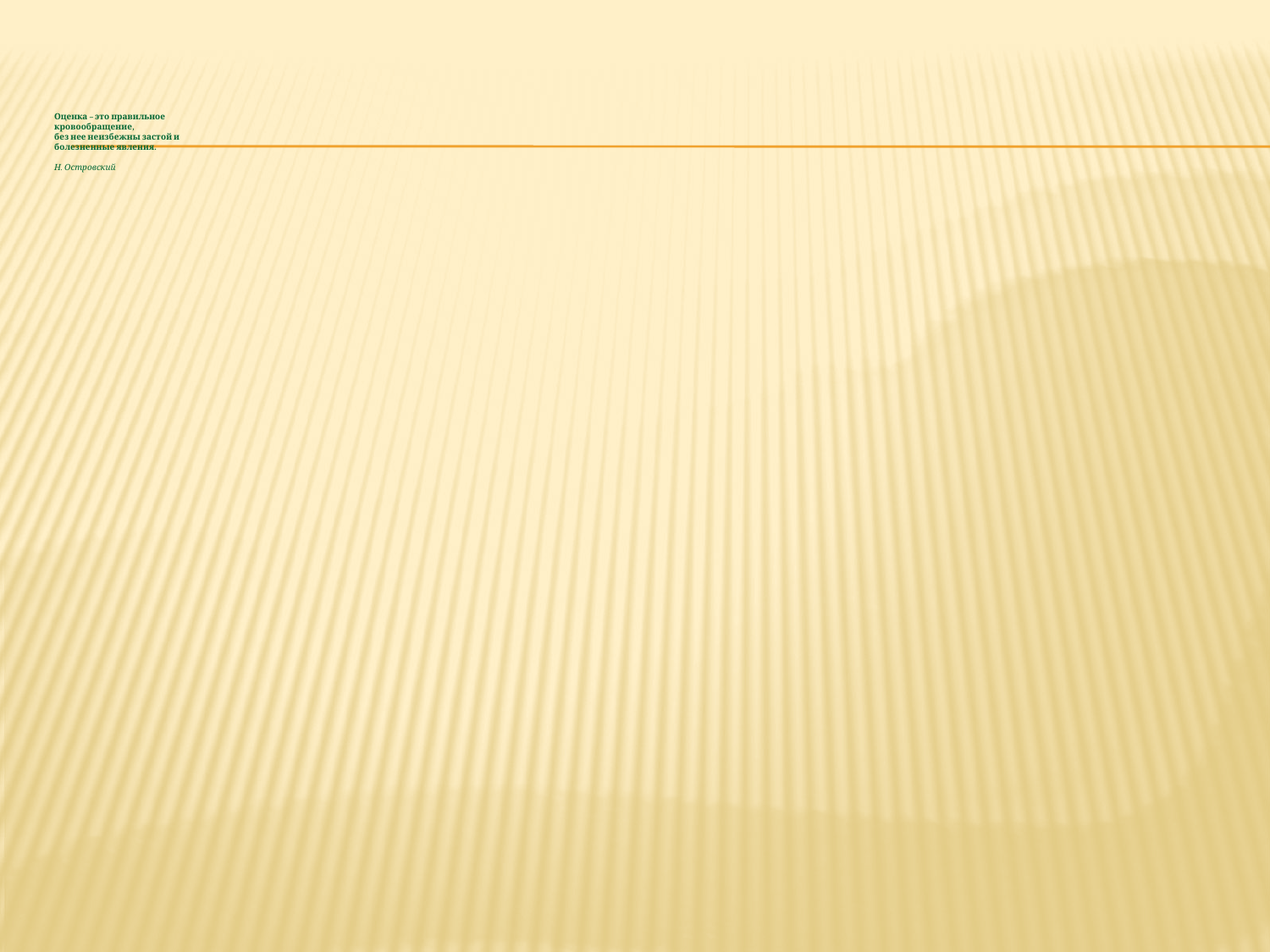

# Оценка – это правильное кровообращение, без нее неизбежны застой и болезненные явления. Н. Островский